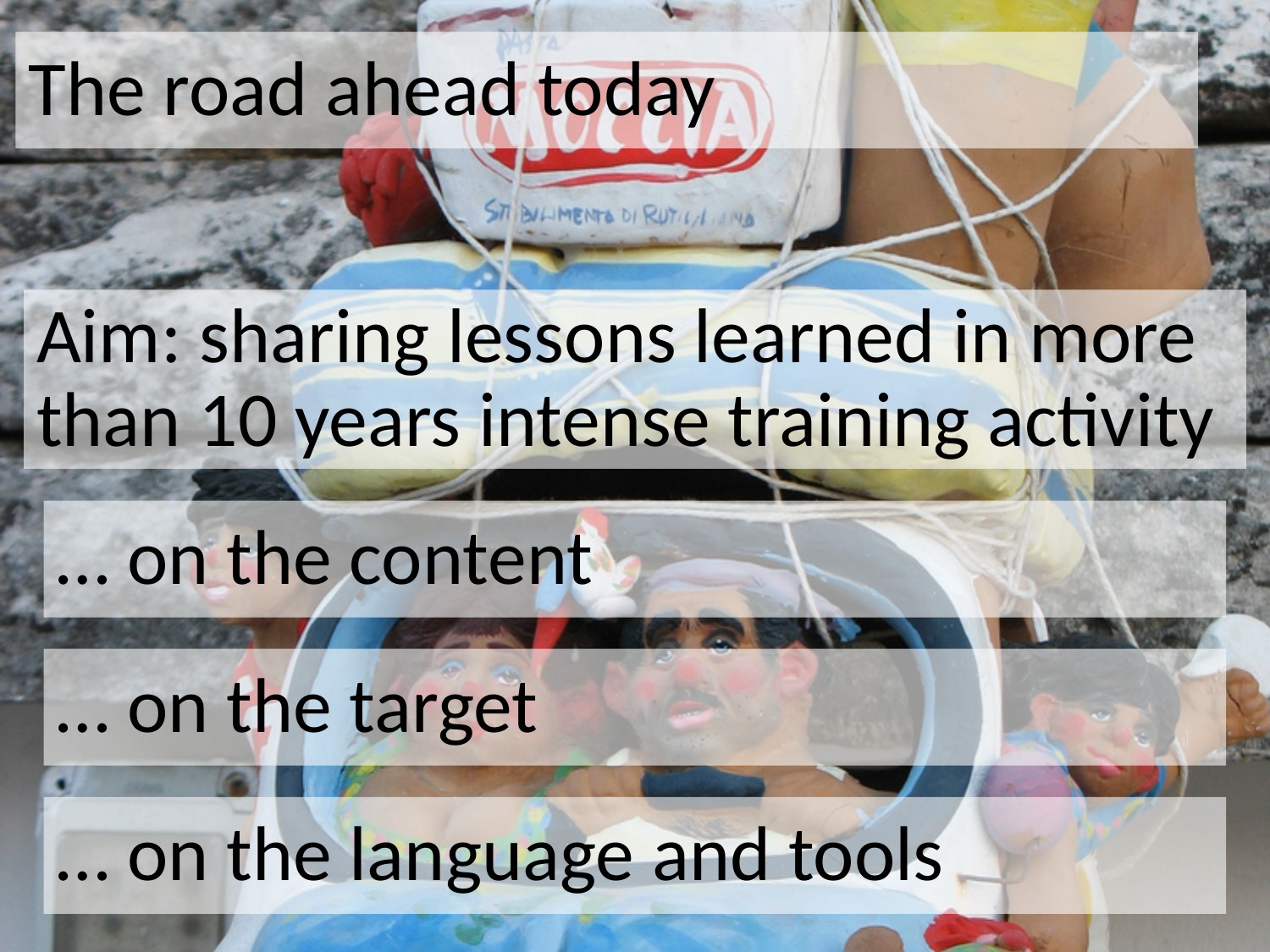

# The road ahead today
Aim: sharing lessons learned in more than 10 years intense training activity
… on the content
… on the target
… on the language and tools